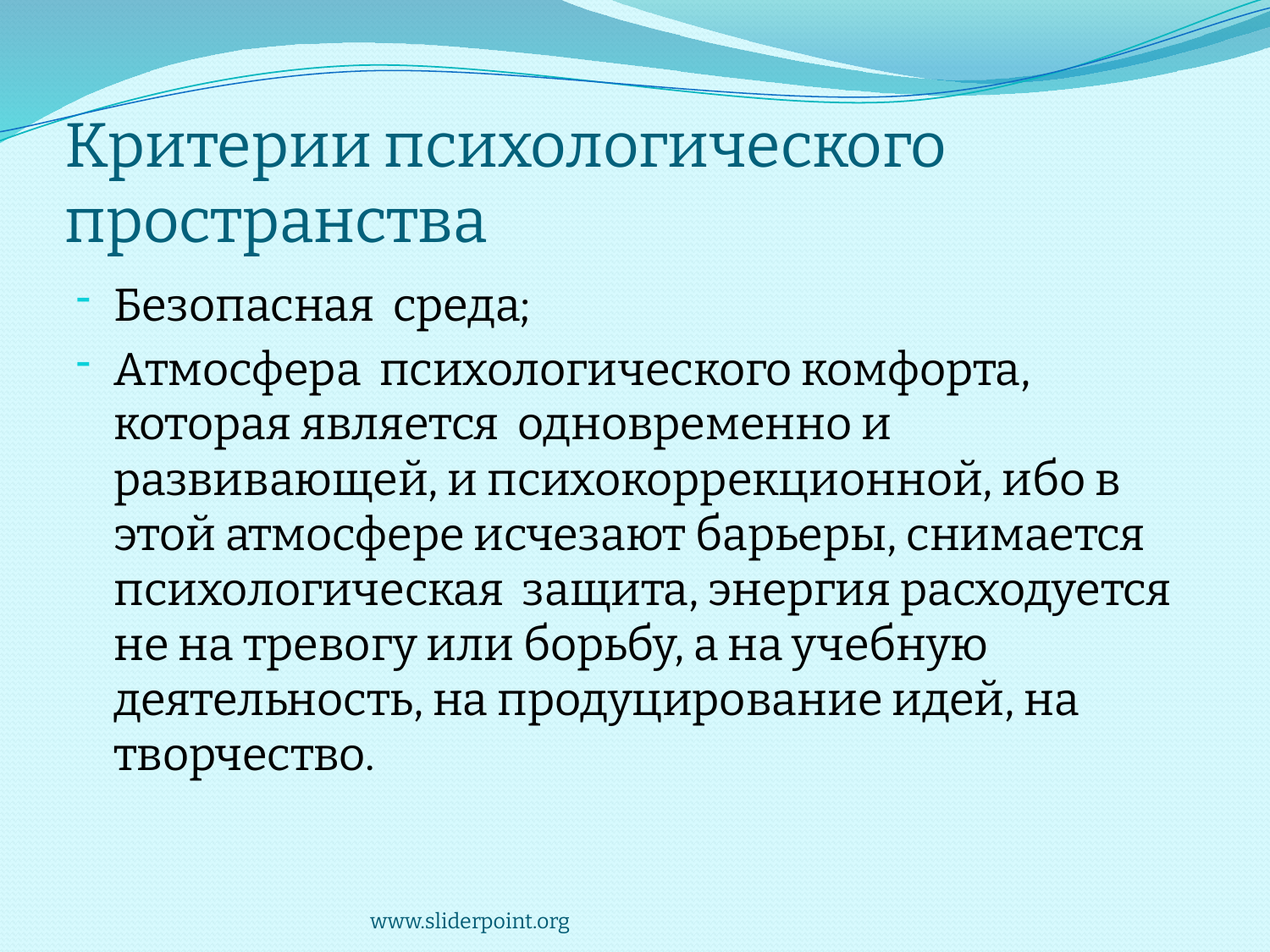

# Критерии психологического пространства
Безопасная  среда;
Атмосфера  психологического комфорта, которая является  одновременно и развивающей, и психокоррекционной, ибо в этой атмосфере исчезают барьеры, снимается психологическая  защита, энергия расходуется не на тревогу или борьбу, а на учебную деятельность, на продуцирование идей, на творчество.
www.sliderpoint.org